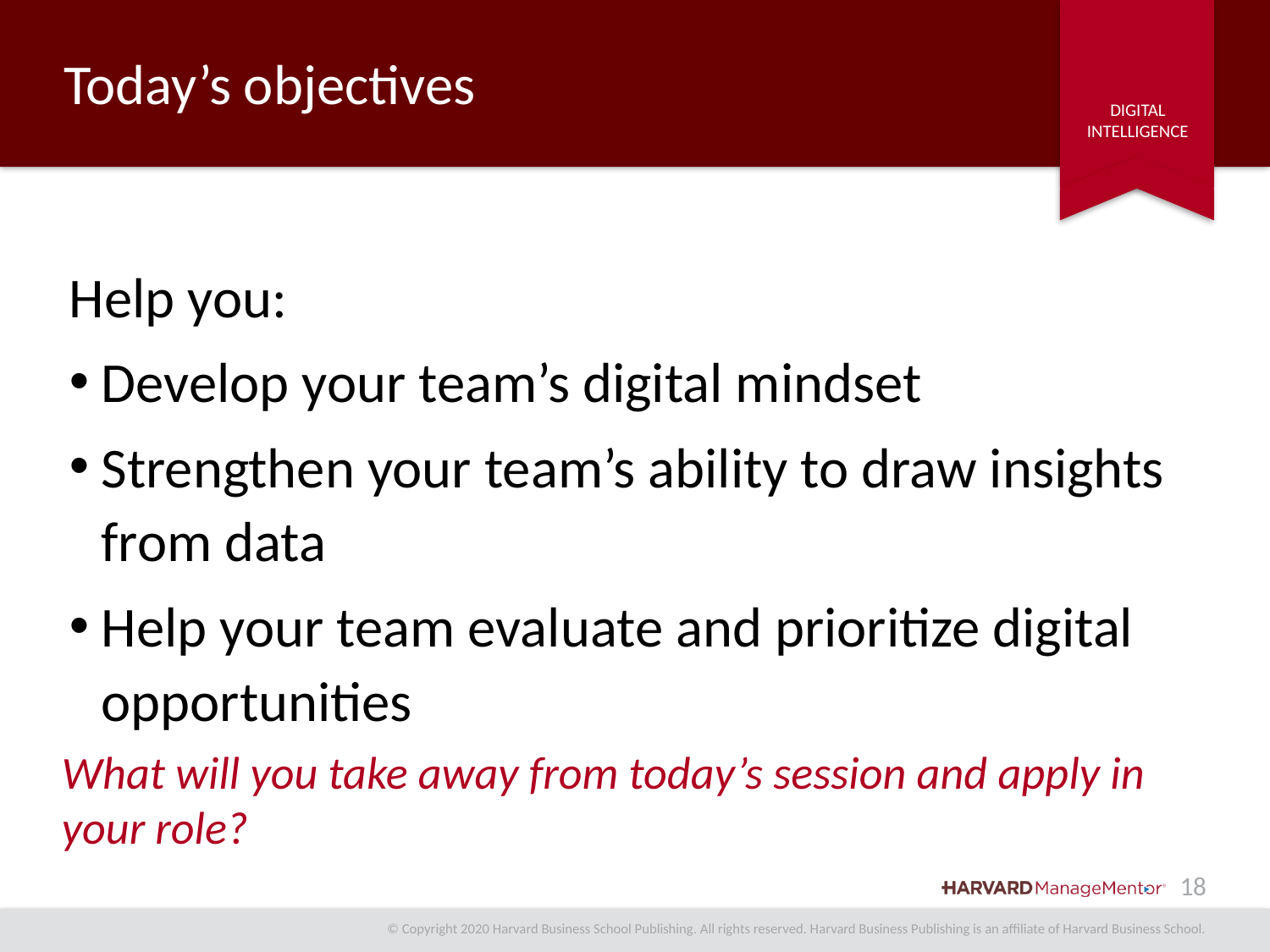

# Today’s objectives
Help you:
Develop your team’s digital mindset
Strengthen your team’s ability to draw insights from data
Help your team evaluate and prioritize digital opportunities
What will you take away from today’s session and apply in your role?